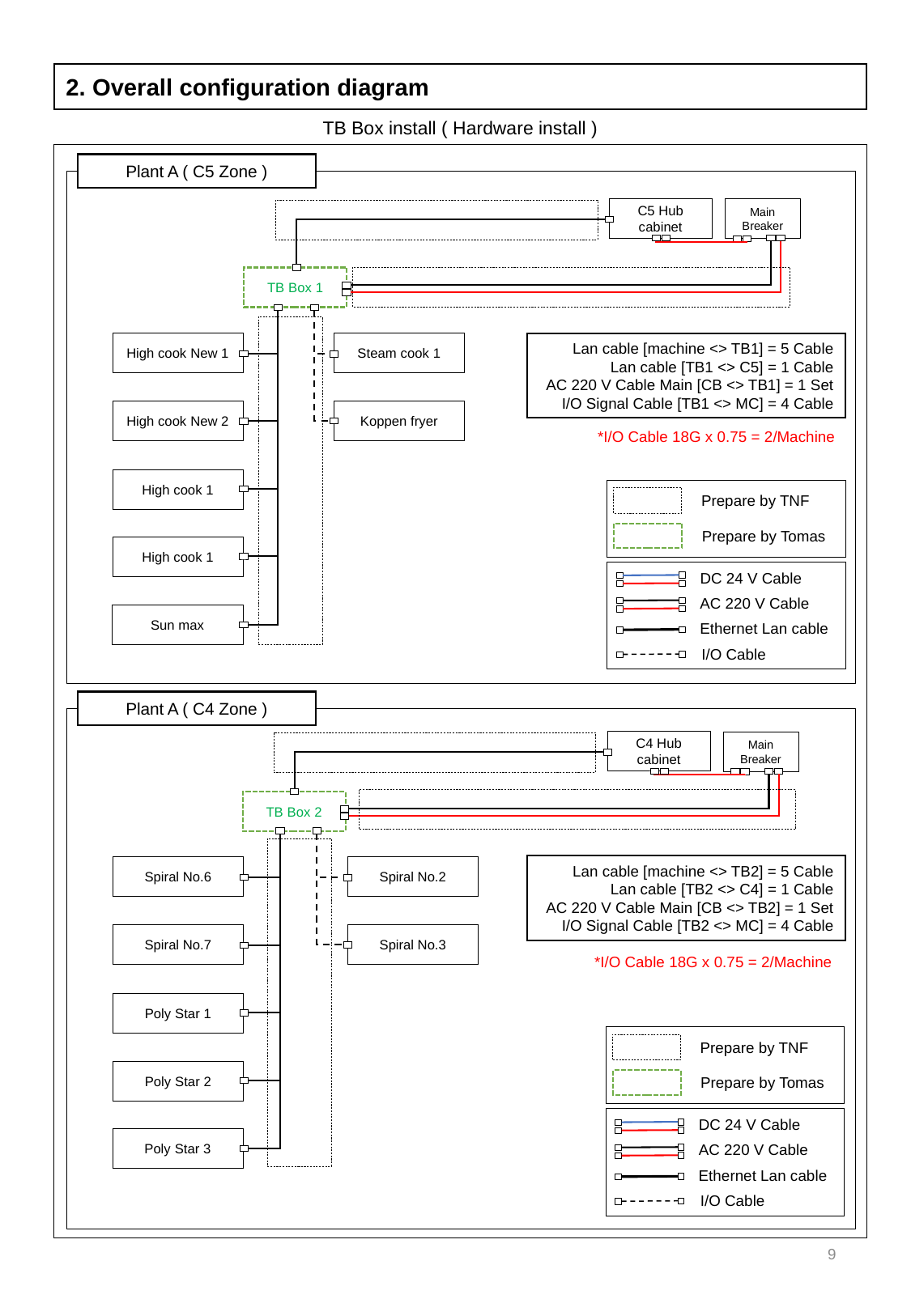

2. Overall configuration diagram

TB Box install ( Hardware install )

Plant A ( C5 Zone )

C5 Hub cabinet
Main Breaker

TB Box 1

High cook New 1
Steam cook 1
Lan cable [machine <> TB1] = 5 Cable
Lan cable [TB1 <> C5] = 1 Cable
AC 220 V Cable Main [CB <> TB1] = 1 Set
I/O Signal Cable [TB1 <> MC] = 4 Cable

Koppen fryer
High cook New 2

*I/O Cable 18G x 0.75 = 2/Machine

High cook 1

Prepare by TNF

Prepare by Tomas

High cook 1

DC 24 V Cable

AC 220 V Cable

Sun max

Ethernet Lan cable

I/O Cable

Plant A ( C4 Zone )

C4 Hub cabinet
Main Breaker

TB Box 2

Lan cable [machine <> TB2] = 5 Cable
Lan cable [TB2 <> C4] = 1 Cable
AC 220 V Cable Main [CB <> TB2] = 1 Set
I/O Signal Cable [TB2 <> MC] = 4 Cable
Spiral No.6
Spiral No.2

Spiral No.3
Spiral No.7

*I/O Cable 18G x 0.75 = 2/Machine
Poly Star 1

Prepare by TNF
Poly Star 2
Prepare by Tomas

DC 24 V Cable

Poly Star 3
AC 220 V Cable

Ethernet Lan cable

I/O Cable

9